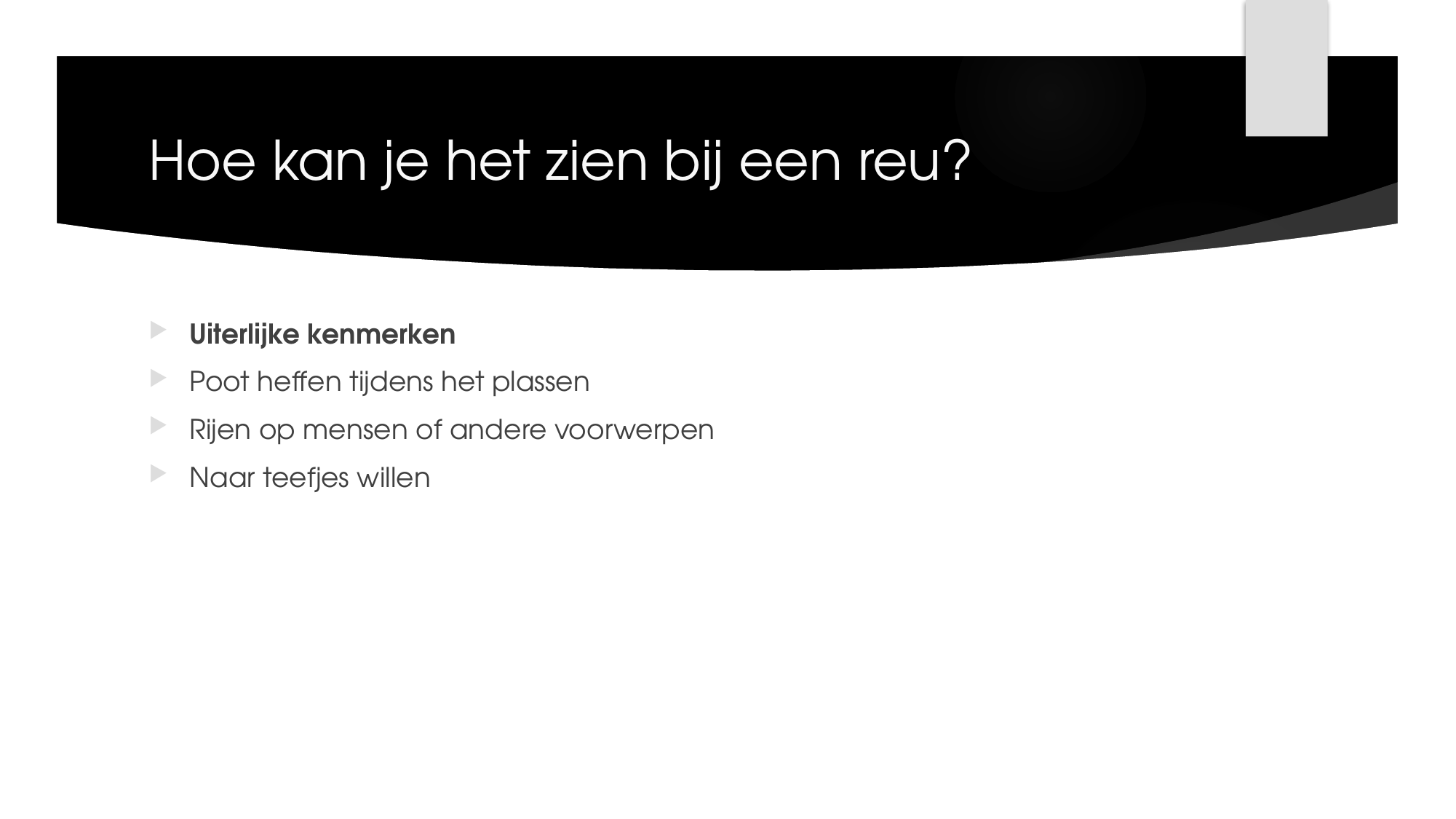

# Hoe kan je het zien bij een reu?
Uiterlijke kenmerken
Poot heffen tijdens het plassen
Rijen op mensen of andere voorwerpen
Naar teefjes willen